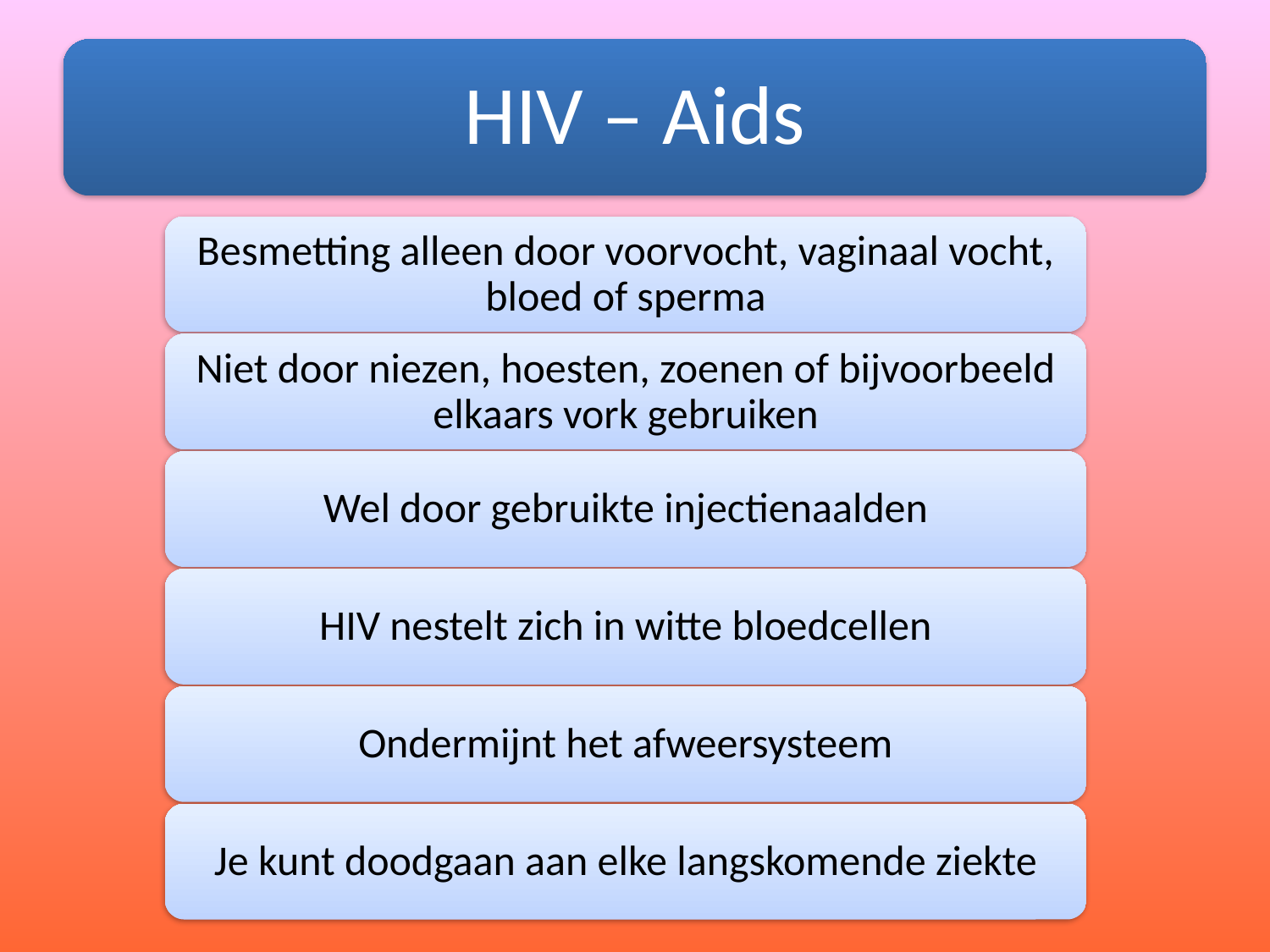

HIV – Aids
Besmetting alleen door voorvocht, vaginaal vocht, bloed of sperma
Niet door niezen, hoesten, zoenen of bijvoorbeeld elkaars vork gebruiken
Wel door gebruikte injectienaalden
HIV nestelt zich in witte bloedcellen
Ondermijnt het afweersysteem
Je kunt doodgaan aan elke langskomende ziekte